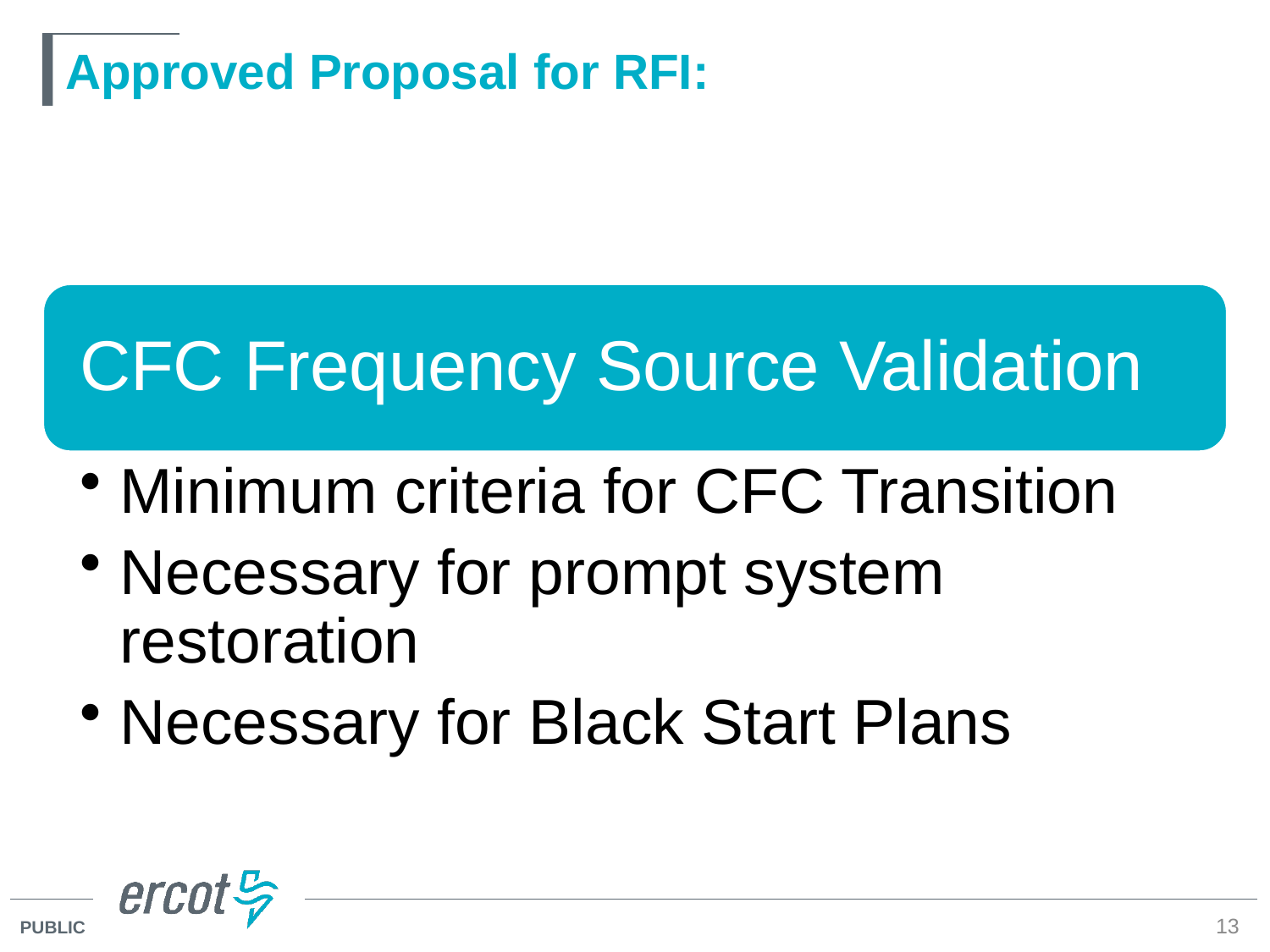

# Approved Proposal for RFI:
CFC Frequency Source Validation
Minimum criteria for CFC Transition
Necessary for prompt system restoration
Necessary for Black Start Plans
13